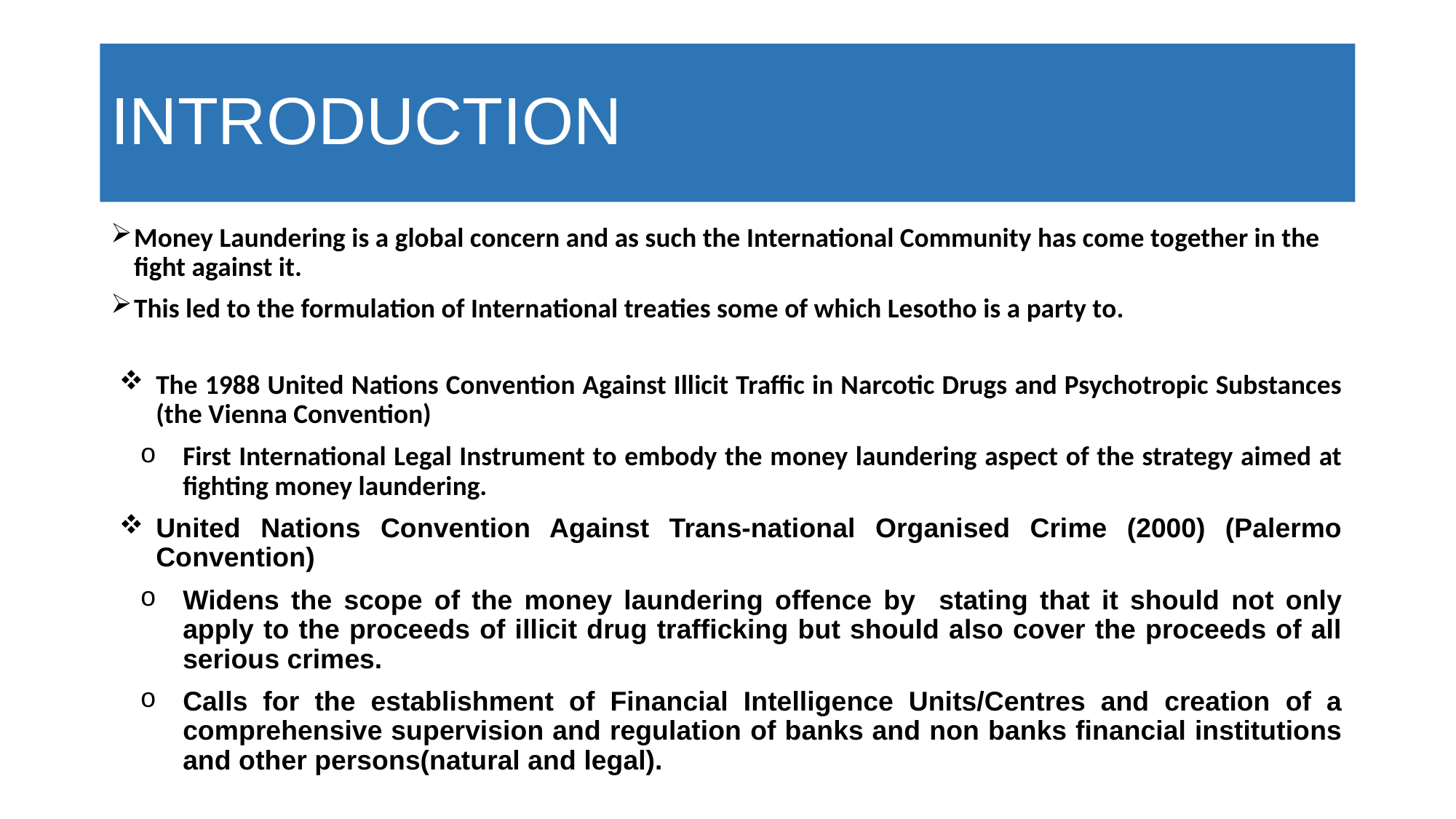

# INTRODUCTION
Money Laundering is a global concern and as such the International Community has come together in the fight against it.
This led to the formulation of International treaties some of which Lesotho is a party to.

The 1988 United Nations Convention Against Illicit Traffic in Narcotic Drugs and Psychotropic Substances (the Vienna Convention)
First International Legal Instrument to embody the money laundering aspect of the strategy aimed at fighting money laundering.
United Nations Convention Against Trans-national Organised Crime (2000) (Palermo Convention)
Widens the scope of the money laundering offence by  stating that it should not only apply to the proceeds of illicit drug trafficking but should also cover the proceeds of all serious crimes.
Calls for the establishment of Financial Intelligence Units/Centres and creation of a comprehensive supervision and regulation of banks and non banks financial institutions and other persons(natural and legal).